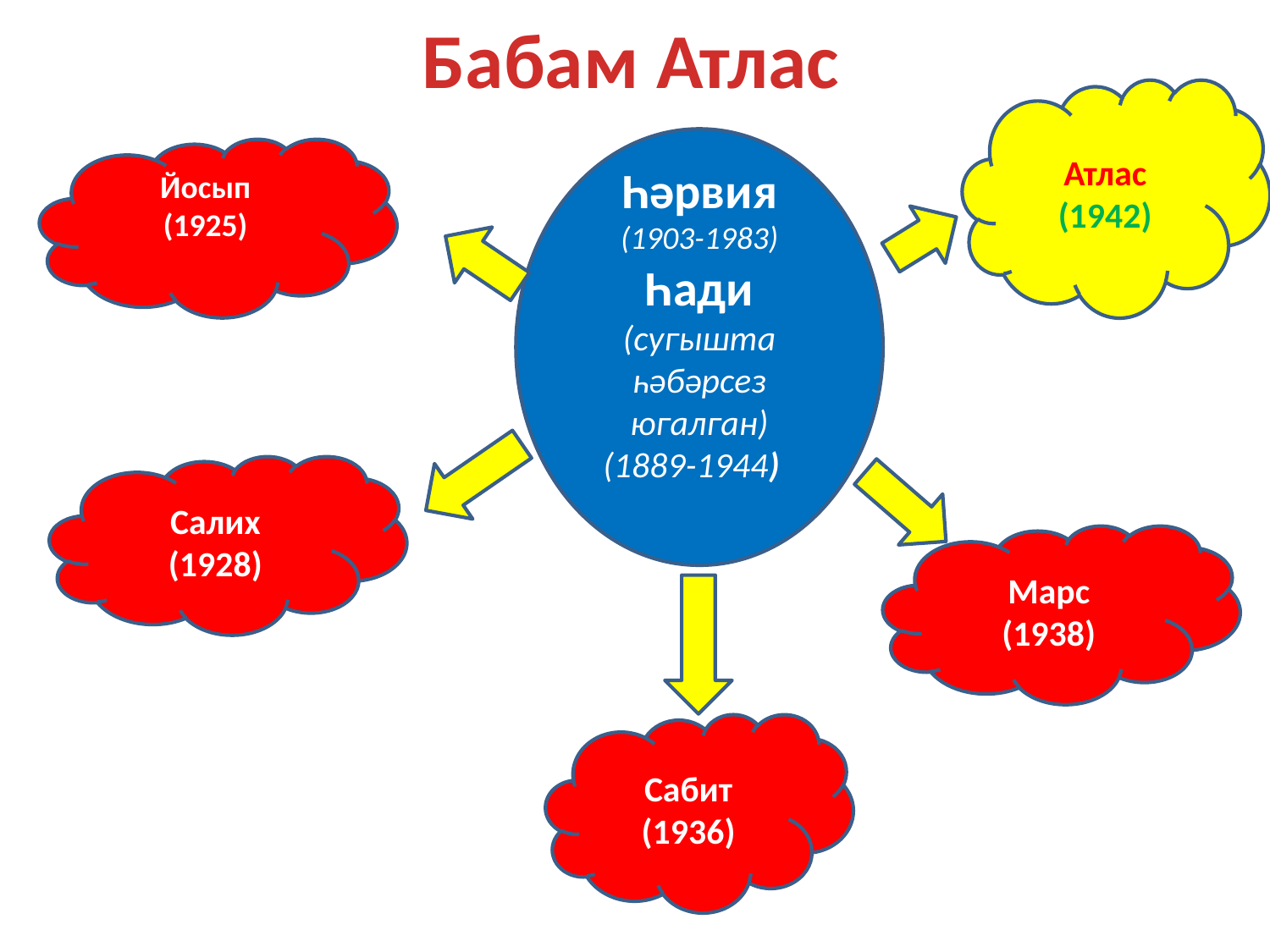

# Бабам Атлас
Атлас
(1942)
Һәрвия
(1903-1983)
Һади (сугышта һәбәрсез югалган)
(1889-1944)

Йосып
(1925)

Салих
(1928)

Марс
(1938)

Сабит
(1936)